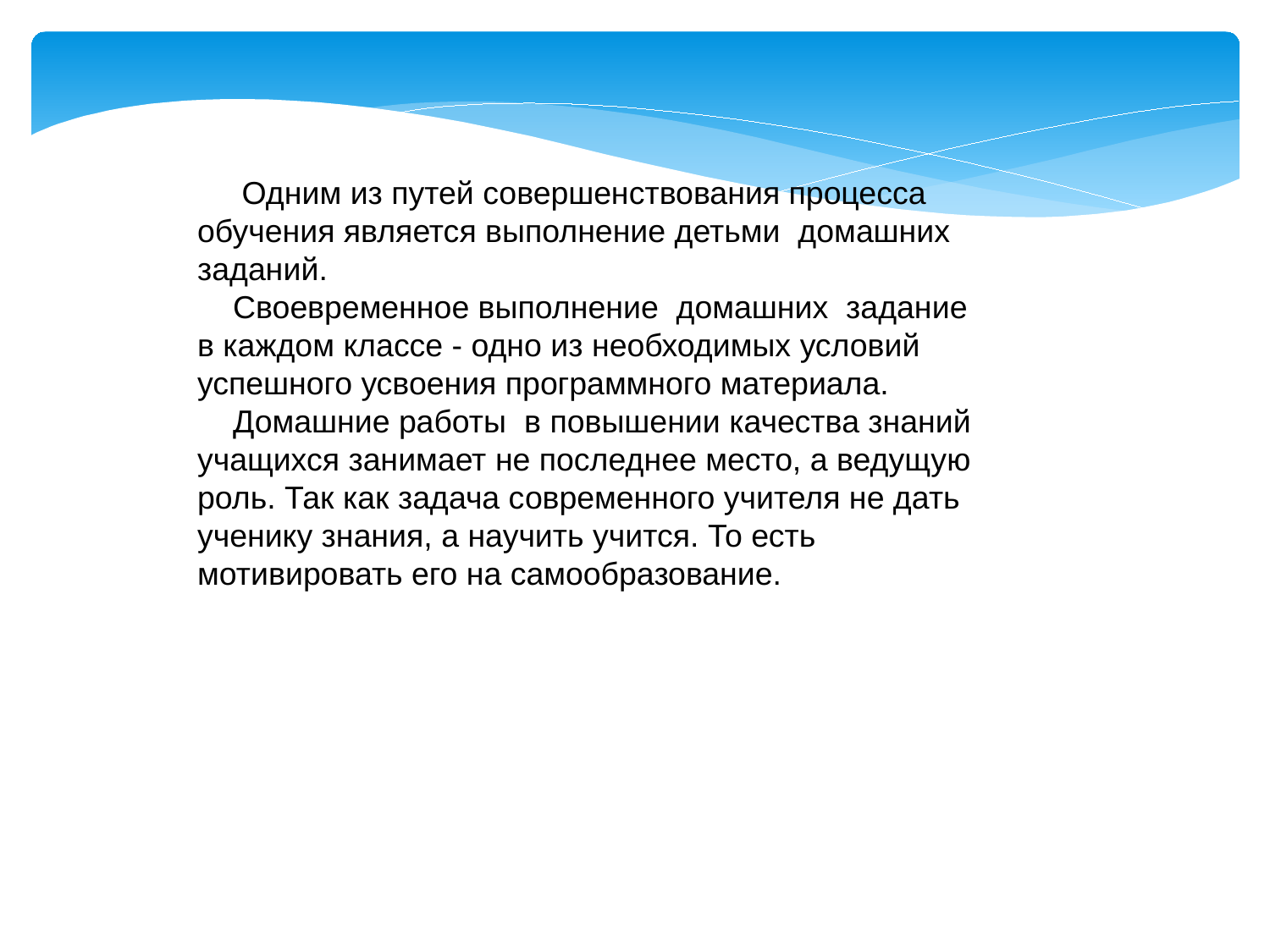

Одним из путей совершенствования процесса обучения является выполнение детьми  домашних заданий.
    Своевременное выполнение  домашних  задание в каждом классе - одно из необходимых условий успешного усвоения программного материала.
    Домашние работы  в повышении качества знаний учащихся занимает не последнее место, а ведущую роль. Так как задача современного учителя не дать ученику знания, а научить учится. То есть мотивировать его на самообразование.